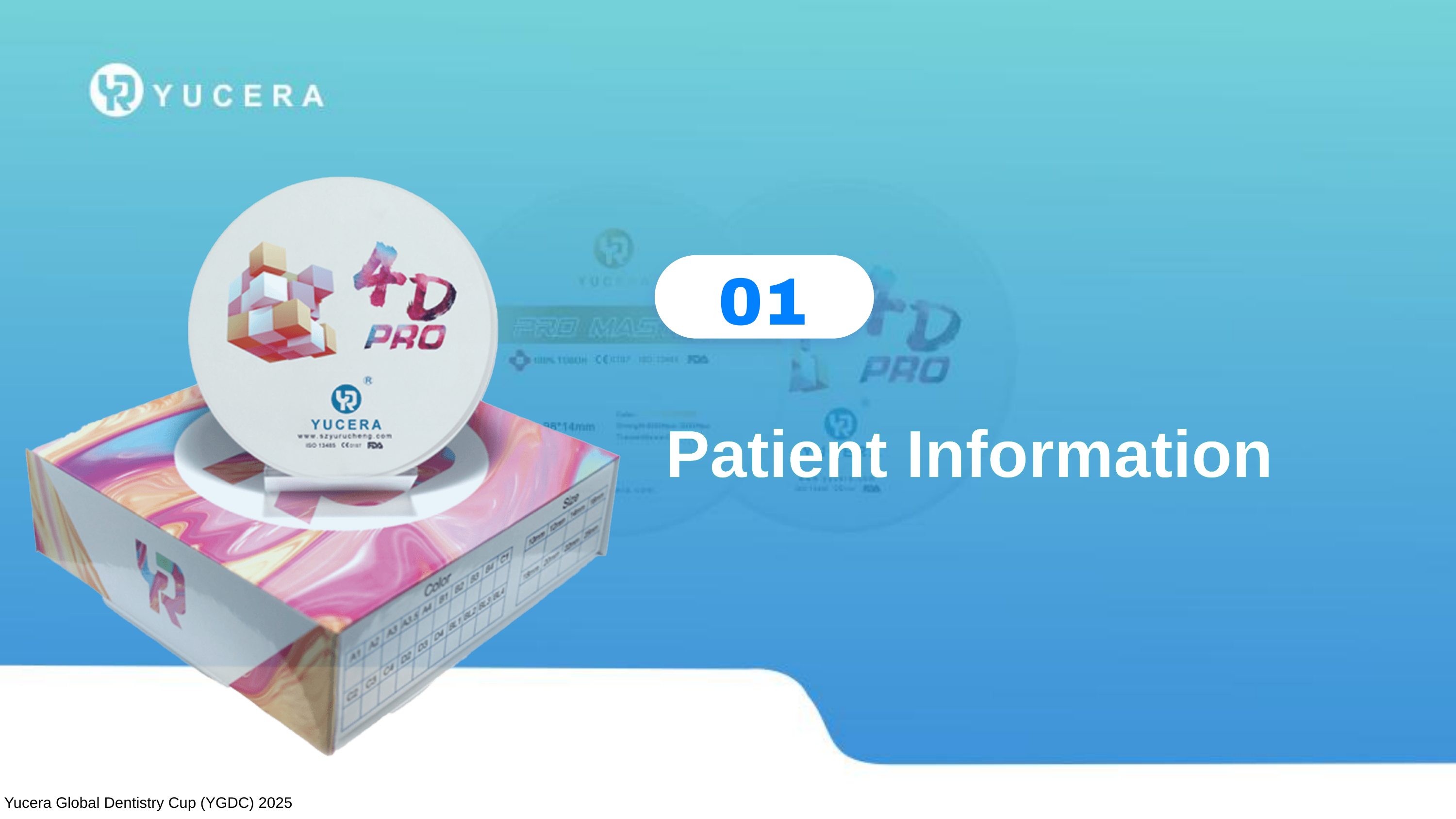

01

Patient Information
Yucera Global Dentistry Cup (YGDC) 2025